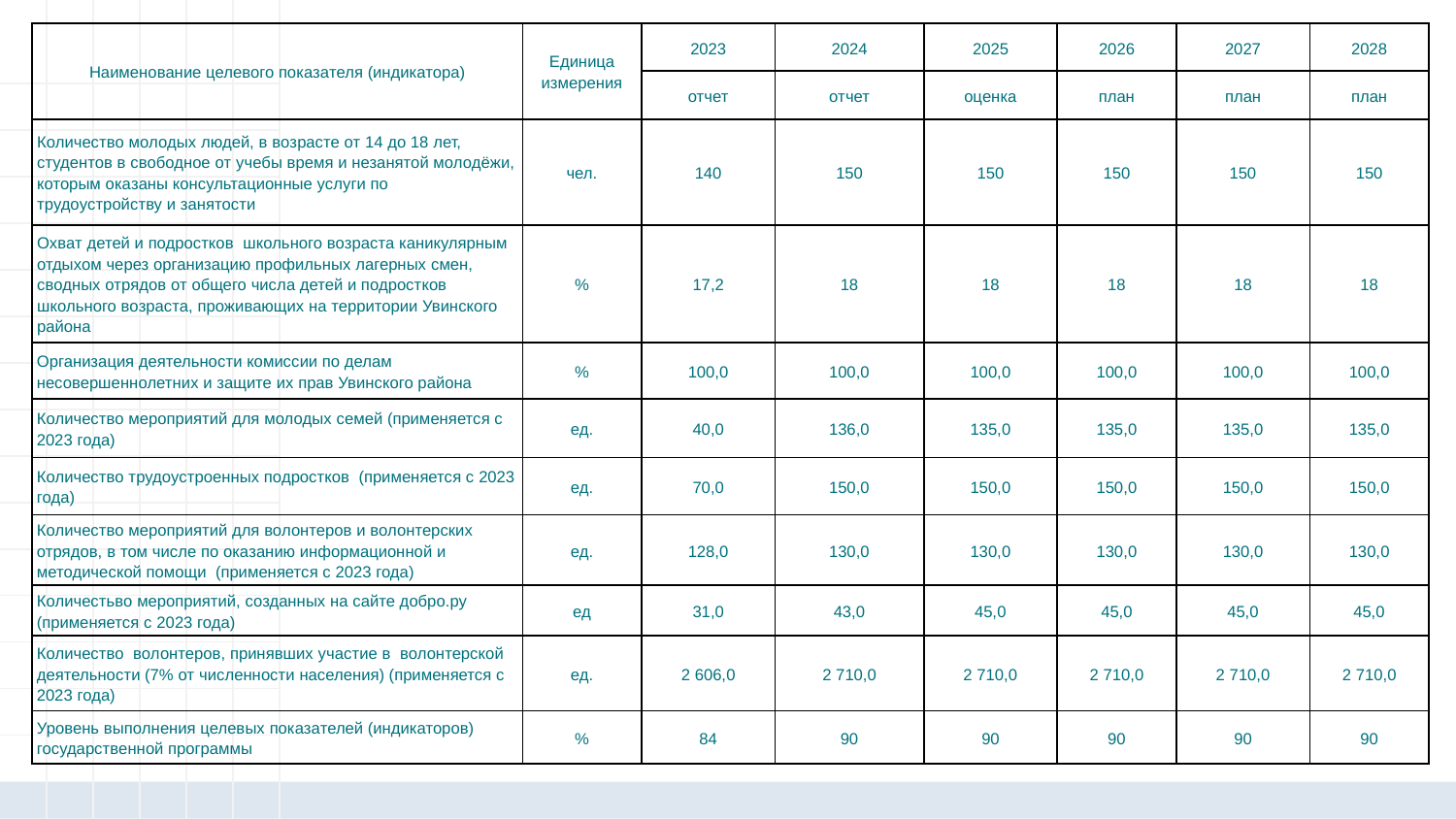

| Наименование целевого показателя (индикатора) | Единица измерения | 2023 | 2024 | 2025 | 2026 | 2027 | 2028 |
| --- | --- | --- | --- | --- | --- | --- | --- |
|  |  | отчет | отчет | оценка | план | план | план |
| Количество молодых людей, в возрасте от 14 до 18 лет, студентов в свободное от учебы время и незанятой молодёжи, которым оказаны консультационные услуги по трудоустройству и занятости | чел. | 140 | 150 | 150 | 150 | 150 | 150 |
| Охват детей и подростков школьного возраста каникулярным отдыхом через организацию профильных лагерных смен, сводных отрядов от общего числа детей и подростков школьного возраста, проживающих на территории Увинского района | % | 17,2 | 18 | 18 | 18 | 18 | 18 |
| Организация деятельности комиссии по делам несовершеннолетних и защите их прав Увинского района | % | 100,0 | 100,0 | 100,0 | 100,0 | 100,0 | 100,0 |
| Количество мероприятий для молодых семей (применяется с 2023 года) | ед. | 40,0 | 136,0 | 135,0 | 135,0 | 135,0 | 135,0 |
| Количество трудоустроенных подростков (применяется с 2023 года) | ед. | 70,0 | 150,0 | 150,0 | 150,0 | 150,0 | 150,0 |
| Количество мероприятий для волонтеров и волонтерских отрядов, в том числе по оказанию информационной и методической помощи (применяется с 2023 года) | ед. | 128,0 | 130,0 | 130,0 | 130,0 | 130,0 | 130,0 |
| Количестьво мероприятий, созданных на сайте добро.ру (применяется с 2023 года) | ед | 31,0 | 43,0 | 45,0 | 45,0 | 45,0 | 45,0 |
| Количество волонтеров, принявших участие в волонтерской деятельности (7% от численности населения) (применяется с 2023 года) | ед. | 2 606,0 | 2 710,0 | 2 710,0 | 2 710,0 | 2 710,0 | 2 710,0 |
| Уровень выполнения целевых показателей (индикаторов) государственной программы | % | 84 | 90 | 90 | 90 | 90 | 90 |